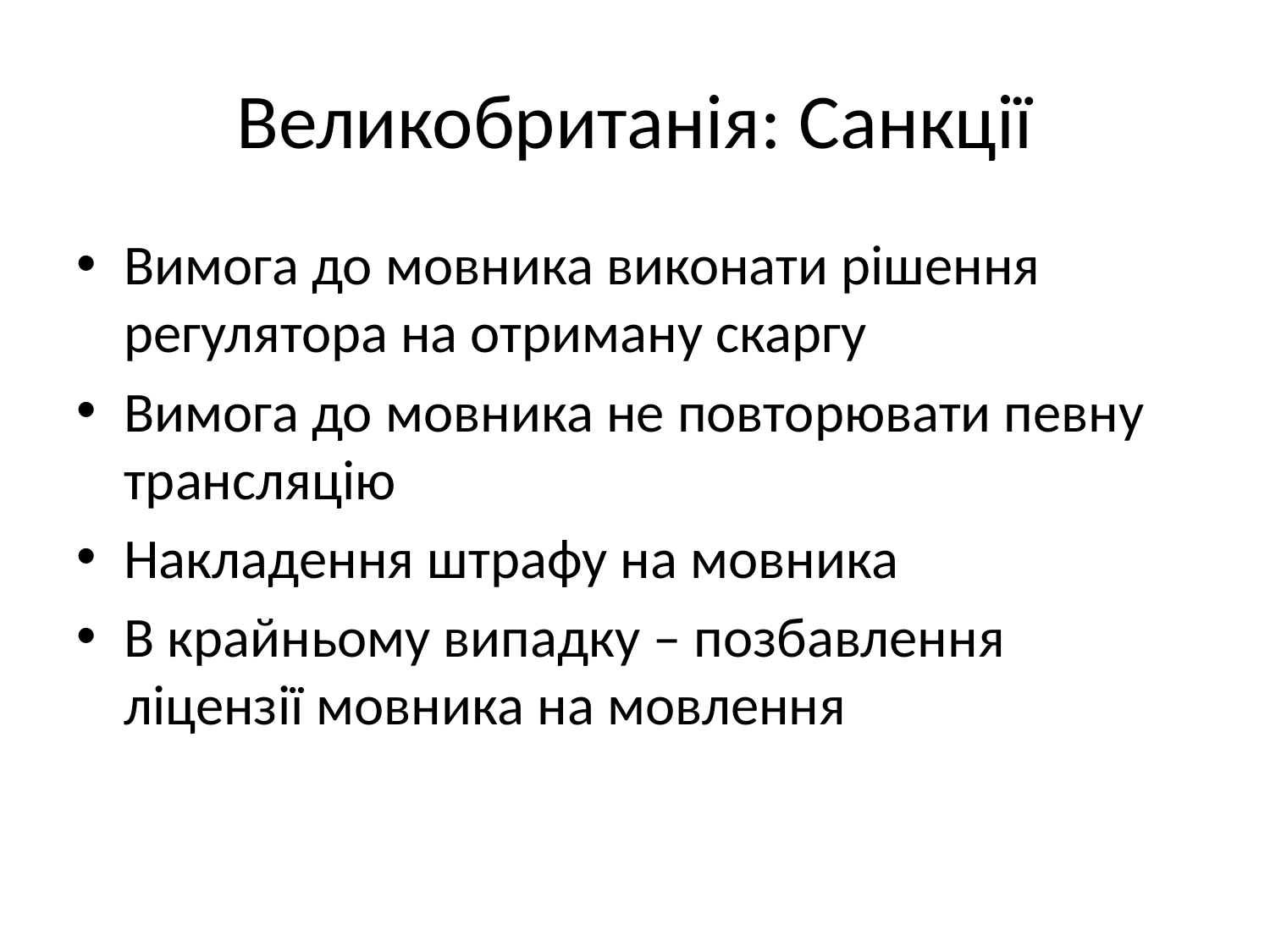

# Великобританія: Санкції
Вимога до мовника виконати рішення регулятора на отриману скаргу
Вимога до мовника не повторювати певну трансляцію
Накладення штрафу на мовника
В крайньому випадку – позбавлення ліцензії мовника на мовлення